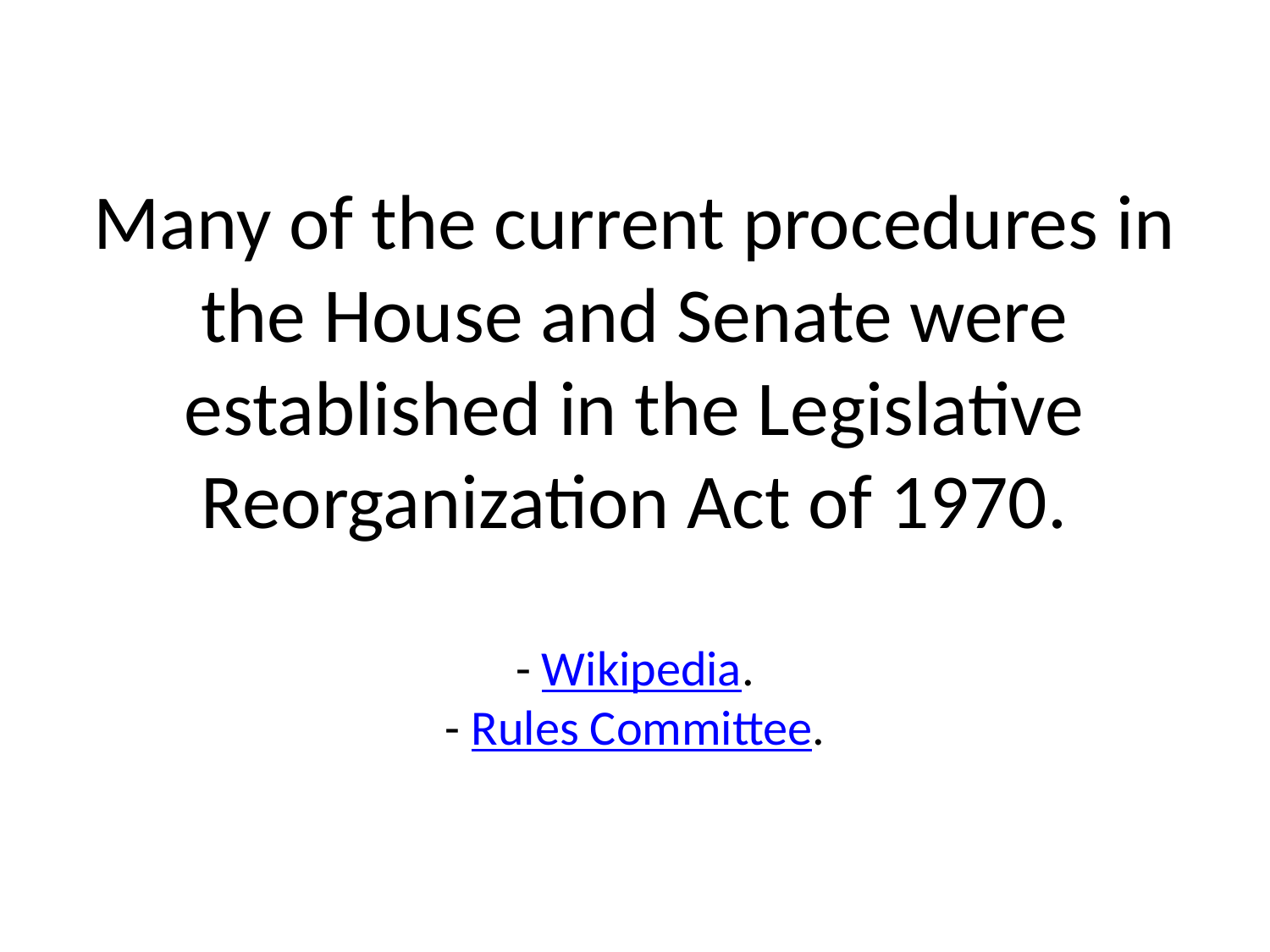

# Many of the current procedures in the House and Senate were established in the Legislative Reorganization Act of 1970. - Wikipedia. - Rules Committee.